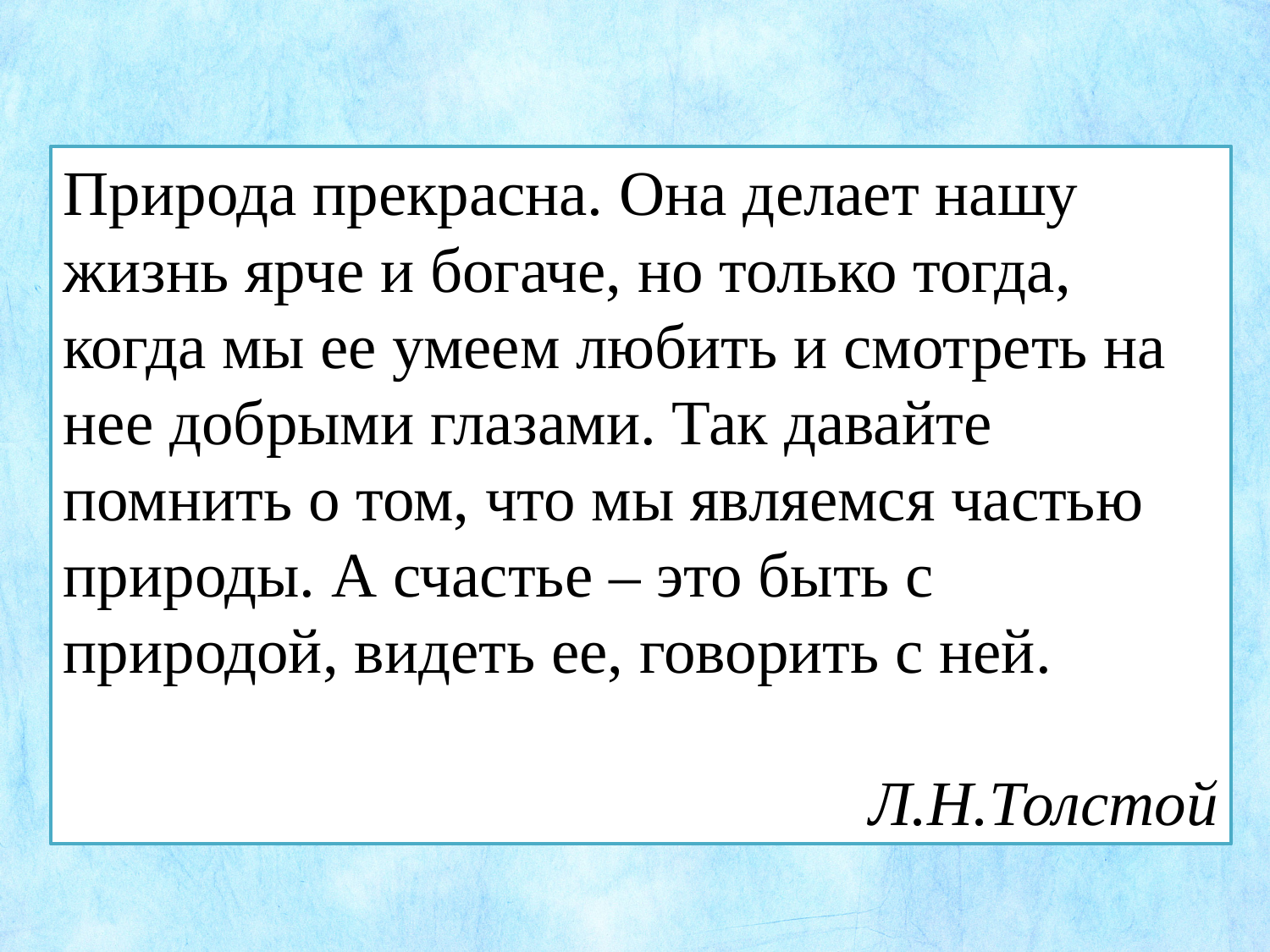

Природа прекрасна. Она делает нашу жизнь ярче и богаче, но только тогда, когда мы ее умеем любить и смотреть на нее добрыми глазами. Так давайте помнить о том, что мы являемся частью природы. А счастье – это быть с природой, видеть ее, говорить с ней.

Л.Н.Толстой